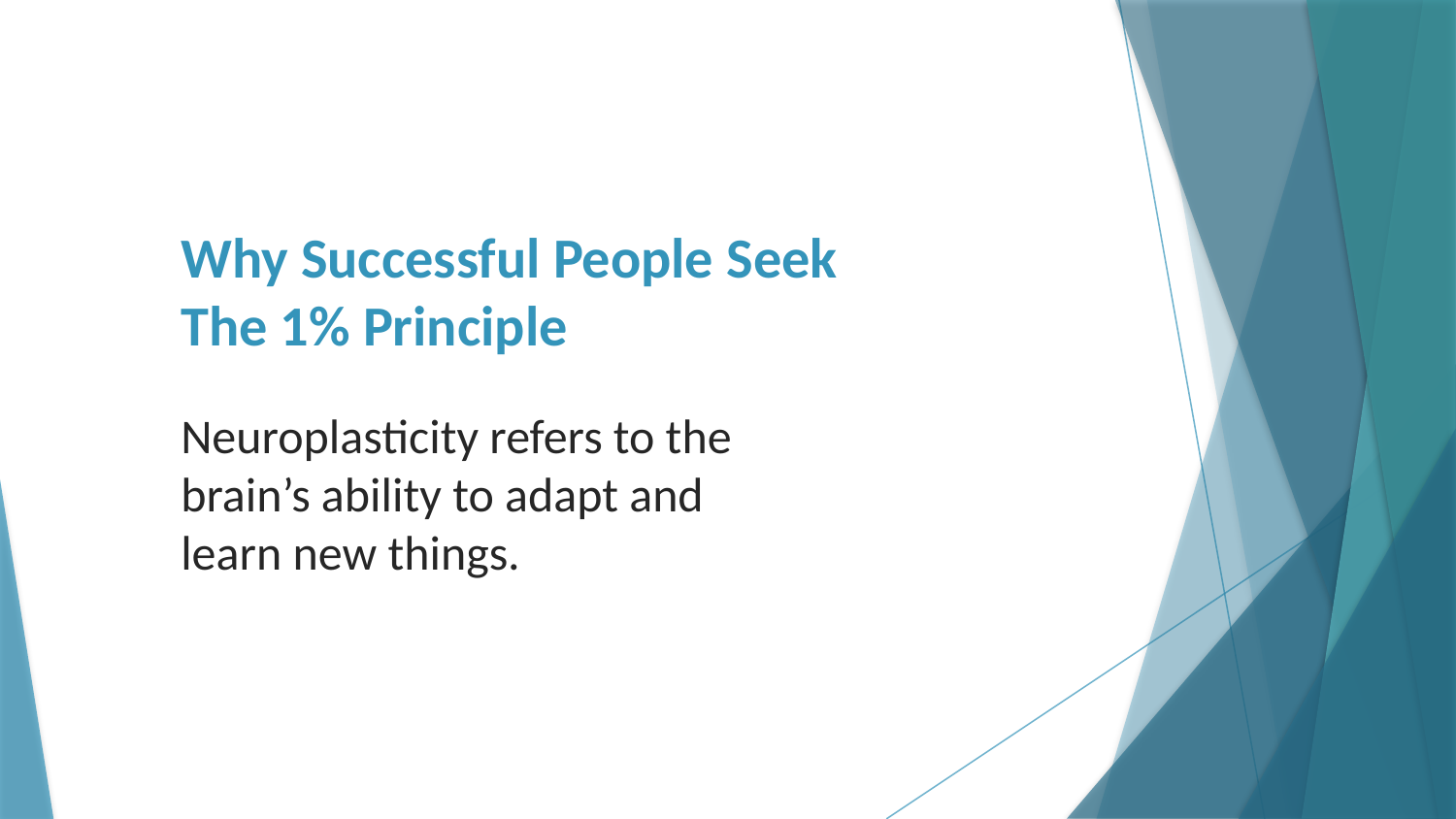

# Why Successful People Seek The 1% Principle
Neuroplasticity refers to the brain’s ability to adapt and learn new things.